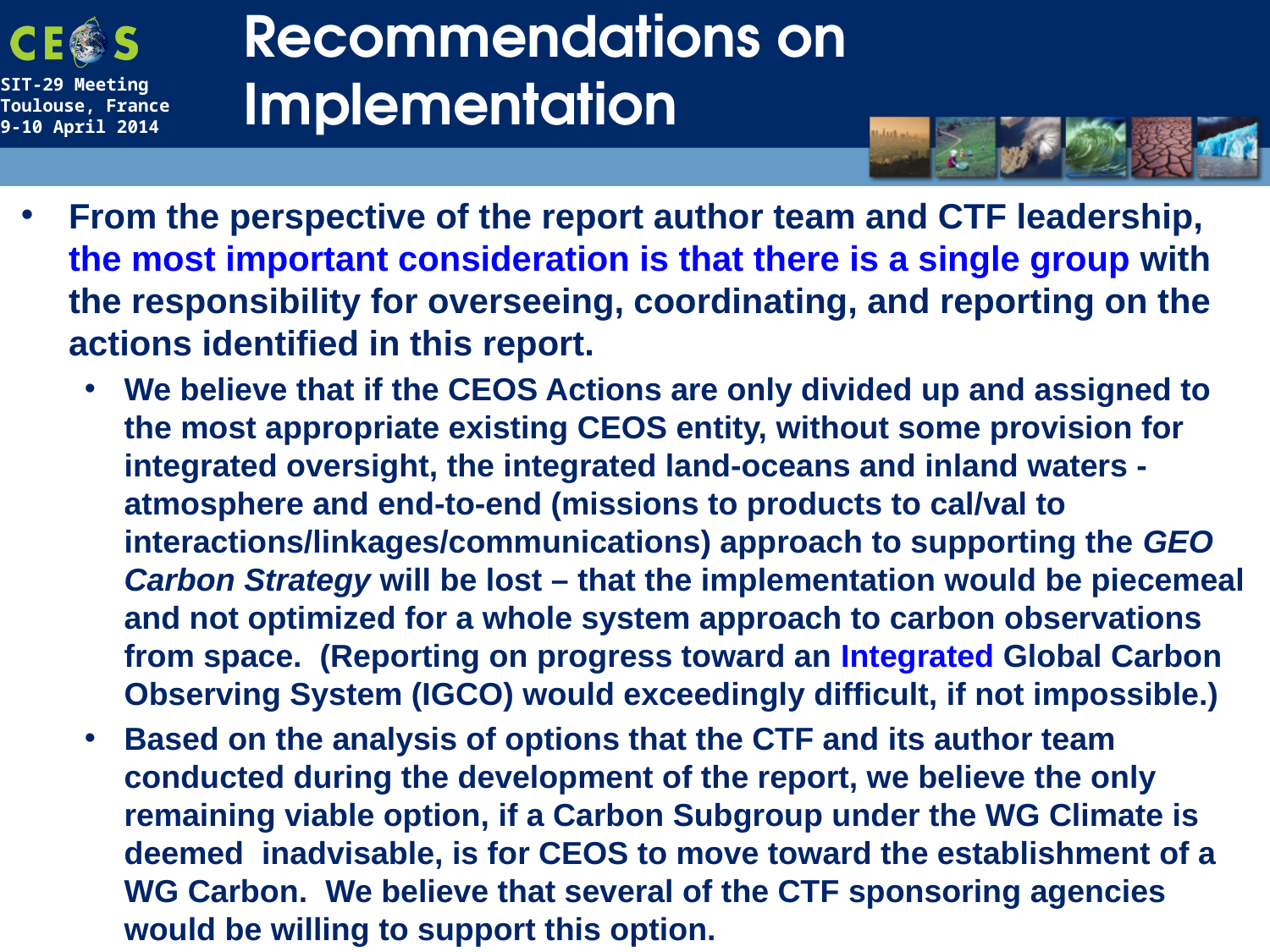

# Recommendations on Implementation
From the perspective of the report author team and CTF leadership, the most important consideration is that there is a single group with the responsibility for overseeing, coordinating, and reporting on the actions identified in this report.
We believe that if the CEOS Actions are only divided up and assigned to the most appropriate existing CEOS entity, without some provision for integrated oversight, the integrated land-oceans and inland waters - atmosphere and end-to-end (missions to products to cal/val to interactions/linkages/communications) approach to supporting the GEO Carbon Strategy will be lost – that the implementation would be piecemeal and not optimized for a whole system approach to carbon observations from space.  (Reporting on progress toward an Integrated Global Carbon Observing System (IGCO) would exceedingly difficult, if not impossible.)
Based on the analysis of options that the CTF and its author team conducted during the development of the report, we believe the only remaining viable option, if a Carbon Subgroup under the WG Climate is deemed  inadvisable, is for CEOS to move toward the establishment of a WG Carbon.  We believe that several of the CTF sponsoring agencies would be willing to support this option.